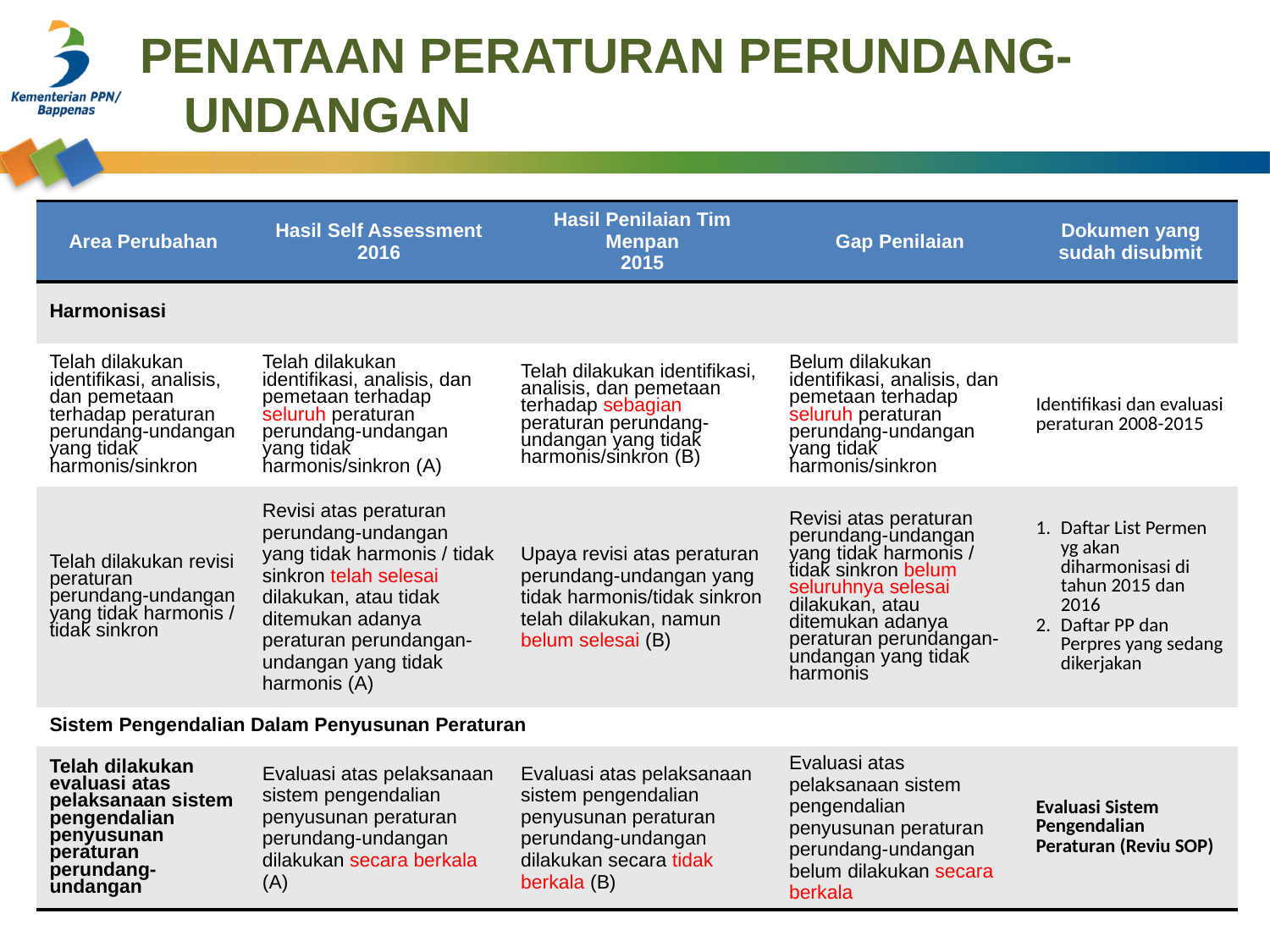

# PENATAAN PERATURAN PERUNDANG-UNDANGAN
| Area Perubahan | Hasil Self Assessment 2016 | Hasil Penilaian Tim Menpan 2015 | Gap Penilaian | Dokumen yang sudah disubmit |
| --- | --- | --- | --- | --- |
| Harmonisasi |  |  |  |  |
| Telah dilakukan identifikasi, analisis, dan pemetaan terhadap peraturan perundang-undangan yang tidak harmonis/sinkron | Telah dilakukan identifikasi, analisis, dan pemetaan terhadap seluruh peraturan perundang-undangan yang tidak harmonis/sinkron (A) | Telah dilakukan identifikasi, analisis, dan pemetaan terhadap sebagian peraturan perundang-undangan yang tidak harmonis/sinkron (B) | Belum dilakukan identifikasi, analisis, dan pemetaan terhadap seluruh peraturan perundang-undangan yang tidak harmonis/sinkron | Identifikasi dan evaluasi peraturan 2008-2015 |
| Telah dilakukan revisi peraturan perundang-undangan yang tidak harmonis / tidak sinkron | Revisi atas peraturan perundang-undangan yang tidak harmonis / tidak sinkron telah selesai dilakukan, atau tidak ditemukan adanya peraturan perundangan-undangan yang tidak harmonis (A) | Upaya revisi atas peraturan perundang-undangan yang tidak harmonis/tidak sinkron telah dilakukan, namun belum selesai (B) | Revisi atas peraturan perundang-undangan yang tidak harmonis / tidak sinkron belum seluruhnya selesai dilakukan, atau ditemukan adanya peraturan perundangan-undangan yang tidak harmonis | Daftar List Permen yg akan diharmonisasi di tahun 2015 dan 2016 Daftar PP dan Perpres yang sedang dikerjakan |
| Sistem Pengendalian Dalam Penyusunan Peraturan |  |  |  |  |
| Telah dilakukan evaluasi atas pelaksanaan sistem pengendalian penyusunan peraturan perundang-undangan | Evaluasi atas pelaksanaan sistem pengendalian penyusunan peraturan perundang-undangan dilakukan secara berkala (A) | Evaluasi atas pelaksanaan sistem pengendalian penyusunan peraturan perundang-undangan dilakukan secara tidak berkala (B) | Evaluasi atas pelaksanaan sistem pengendalian penyusunan peraturan perundang-undangan belum dilakukan secara berkala | Evaluasi Sistem Pengendalian Peraturan (Reviu SOP) |